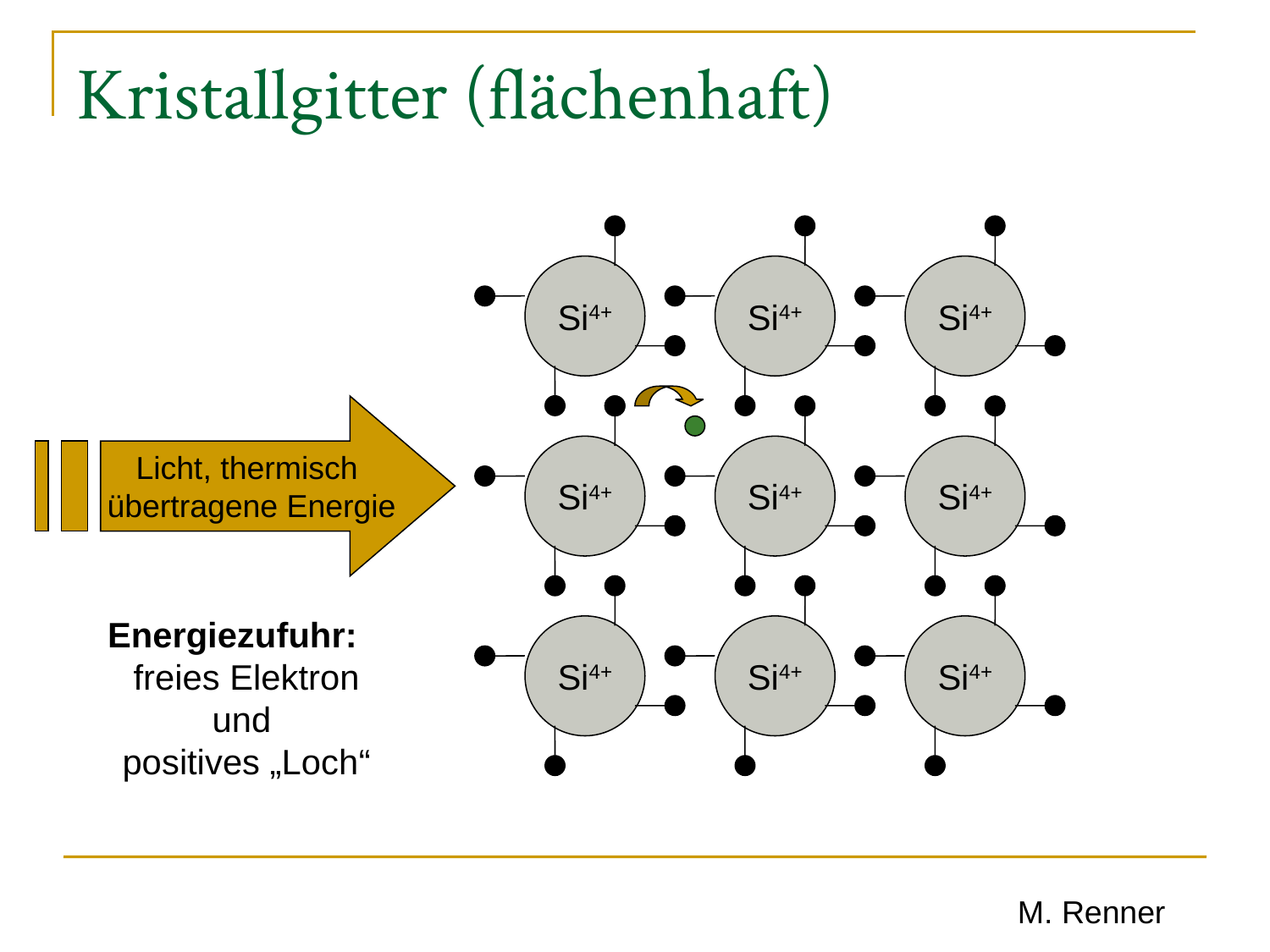

# Kristallgitter (flächenhaft)

Si4+

Si4+

Si4+

Licht, thermisch
übertragene Energie

Si4+

Si4+

Si4+

Si4+

Si4+

Si4+
Energiezufuhr:
freies Elektron
und
positives „Loch“
M. Renner